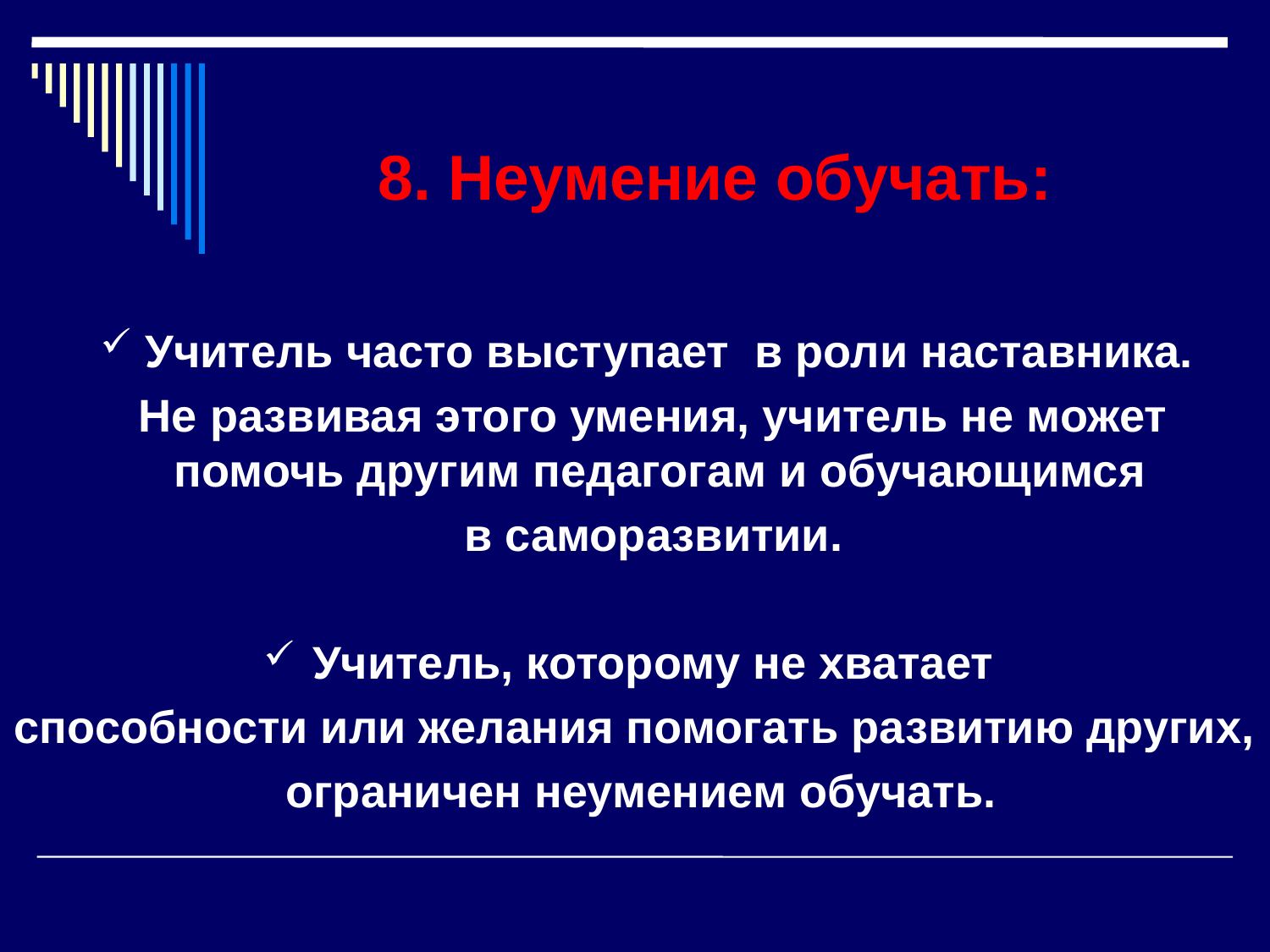

# 8. Неумение обучать:
 Учитель часто выступает  в роли наставника.
 Не развивая этого умения, учитель не может помочь другим педагогам и обучающимся
 в саморазвитии.

 Учитель, которому не хватает
способности или желания помогать развитию других,
 ограничен неумением обучать.